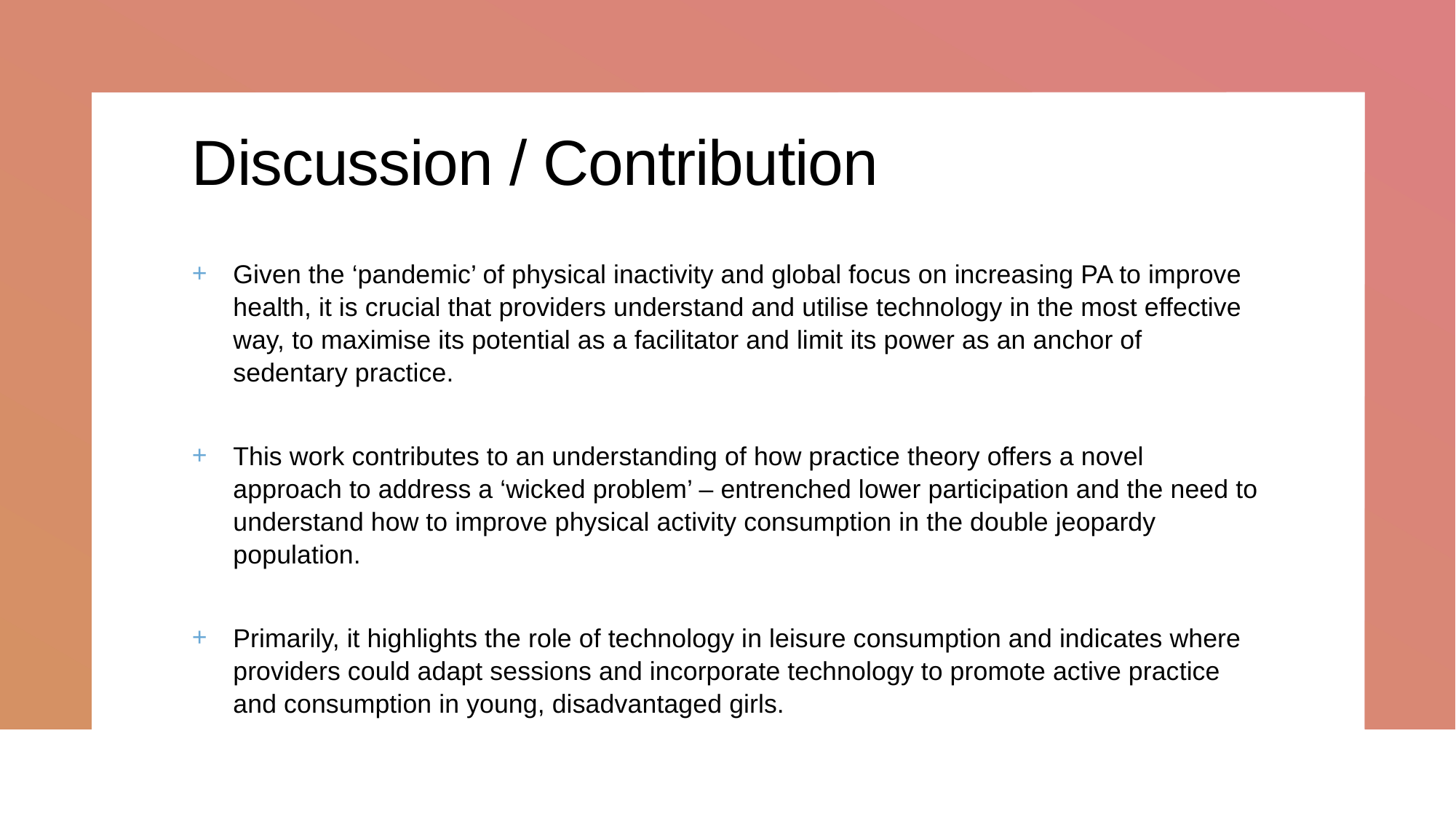

# Discussion / Contribution
Given the ‘pandemic’ of physical inactivity and global focus on increasing PA to improve health, it is crucial that providers understand and utilise technology in the most effective way, to maximise its potential as a facilitator and limit its power as an anchor of sedentary practice.

This work contributes to an understanding of how practice theory offers a novel approach to address a ‘wicked problem’ – entrenched lower participation and the need to understand how to improve physical activity consumption in the double jeopardy population.

Primarily, it highlights the role of technology in leisure consumption and indicates where providers could adapt sessions and incorporate technology to promote active practice and consumption in young, disadvantaged girls.